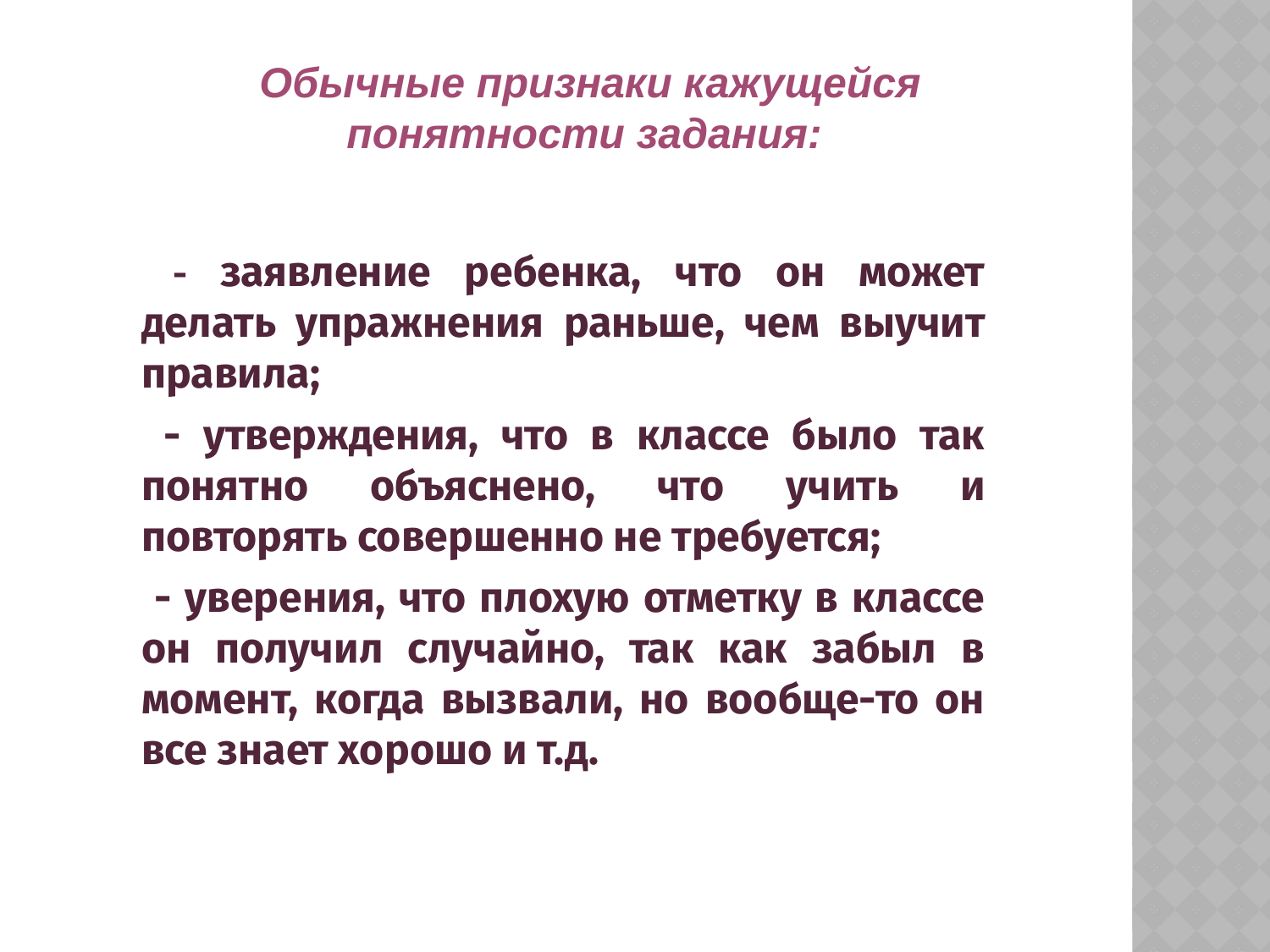

Обычные признаки кажущейся понятности задания:
 - заявление ребенка, что он может делать упражнения раньше, чем выучит правила;
 - утверждения, что в классе было так понятно объяснено, что учить и повторять совершенно не требуется;
 - уверения, что плохую отметку в классе он получил случайно, так как забыл в момент, когда вызвали, но вообще-то он все знает хорошо и т.д.